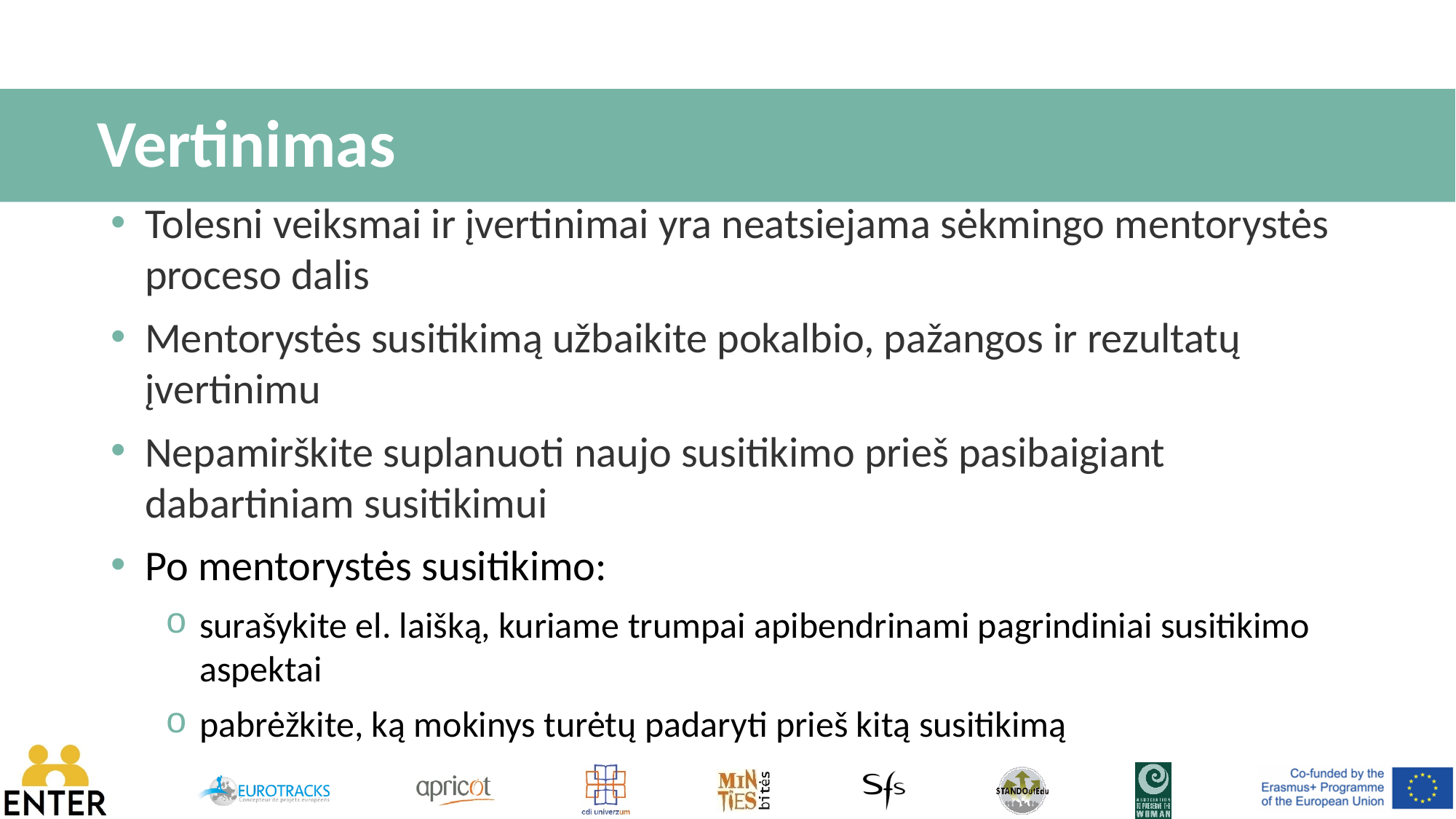

# Vertinimas
Tolesni veiksmai ir įvertinimai yra neatsiejama sėkmingo mentorystės proceso dalis
Mentorystės susitikimą užbaikite pokalbio, pažangos ir rezultatų įvertinimu
Nepamirškite suplanuoti naujo susitikimo prieš pasibaigiant dabartiniam susitikimui
Po mentorystės susitikimo:
surašykite el. laišką, kuriame trumpai apibendrinami pagrindiniai susitikimo aspektai
pabrėžkite, ką mokinys turėtų padaryti prieš kitą susitikimą